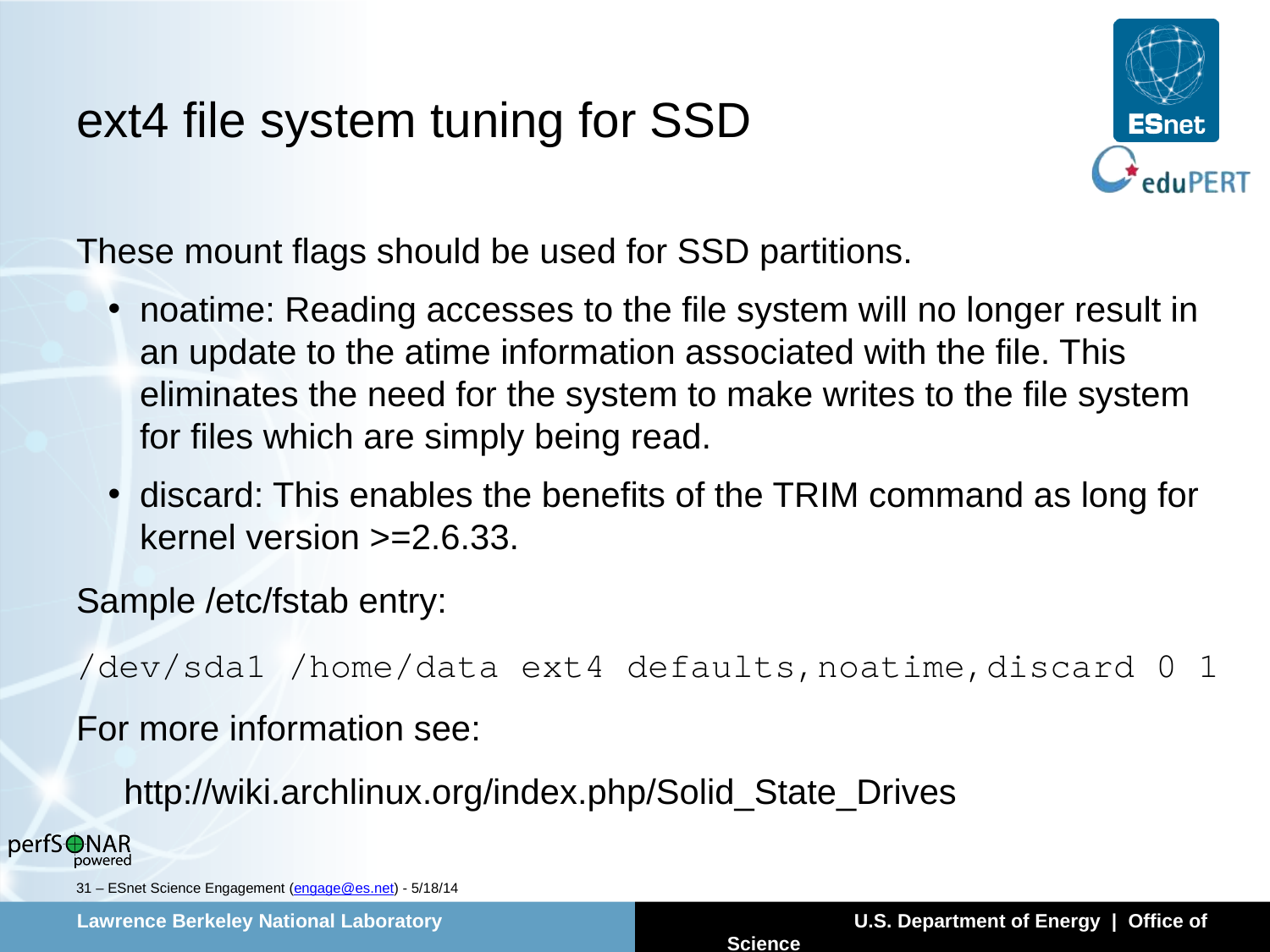

# ext4 file system tuning for SSD
These mount flags should be used for SSD partitions.
noatime: Reading accesses to the file system will no longer result in an update to the atime information associated with the file. This eliminates the need for the system to make writes to the file system for files which are simply being read.
discard: This enables the benefits of the TRIM command as long for kernel version >=2.6.33.
Sample /etc/fstab entry:
/dev/sda1 /home/data ext4 defaults,noatime,discard 0 1
For more information see:
	http://wiki.archlinux.org/index.php/Solid_State_Drives

31 – ESnet Science Engagement (engage@es.net) - 5/18/14